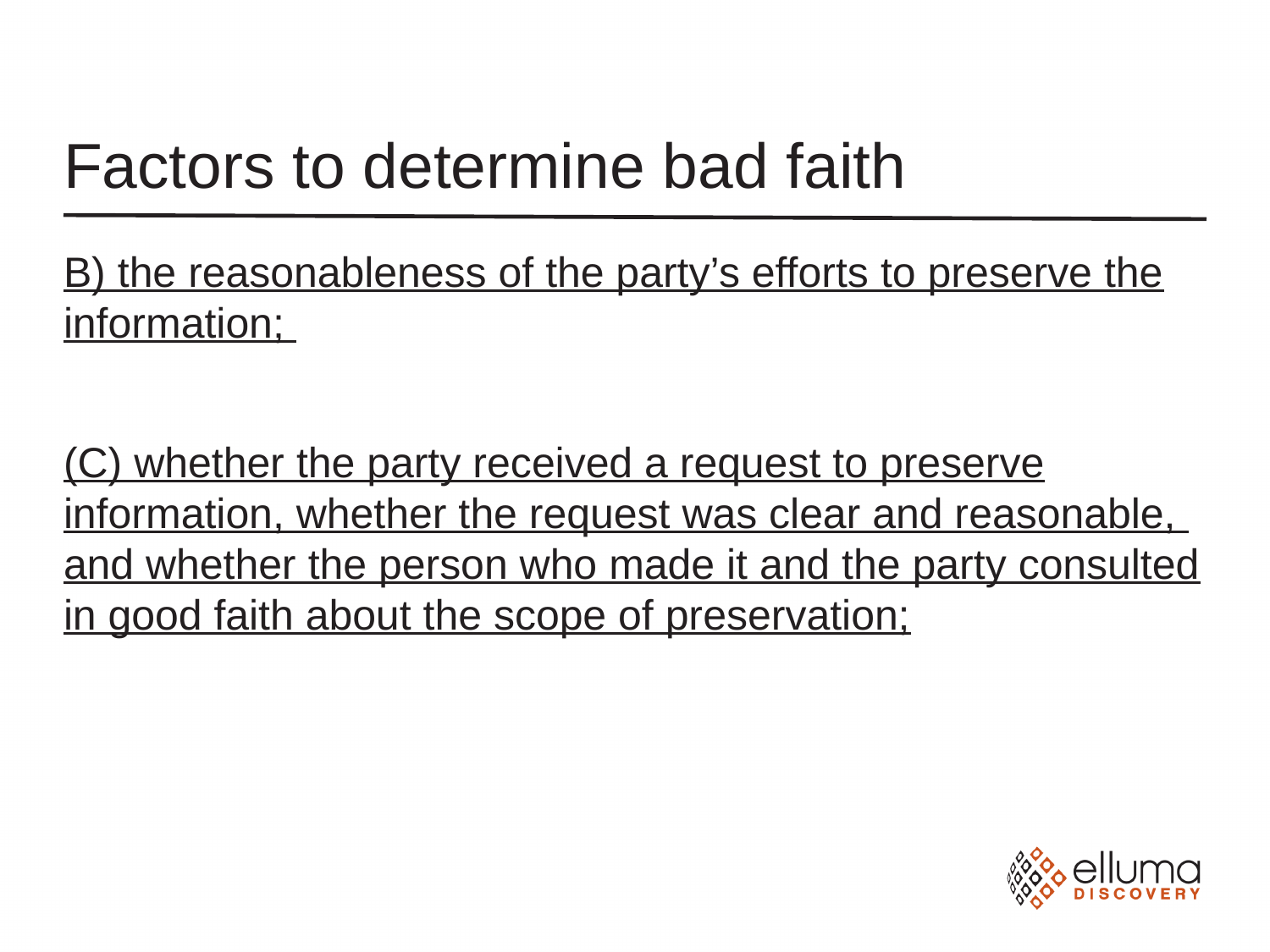

# Factors to determine bad faith

B) the reasonableness of the party’s efforts to preserve the information;

(C) whether the party received a request to preserve information, whether the request was clear and reasonable,  and whether the person who made it and the party consulted in good faith about the scope of preservation;